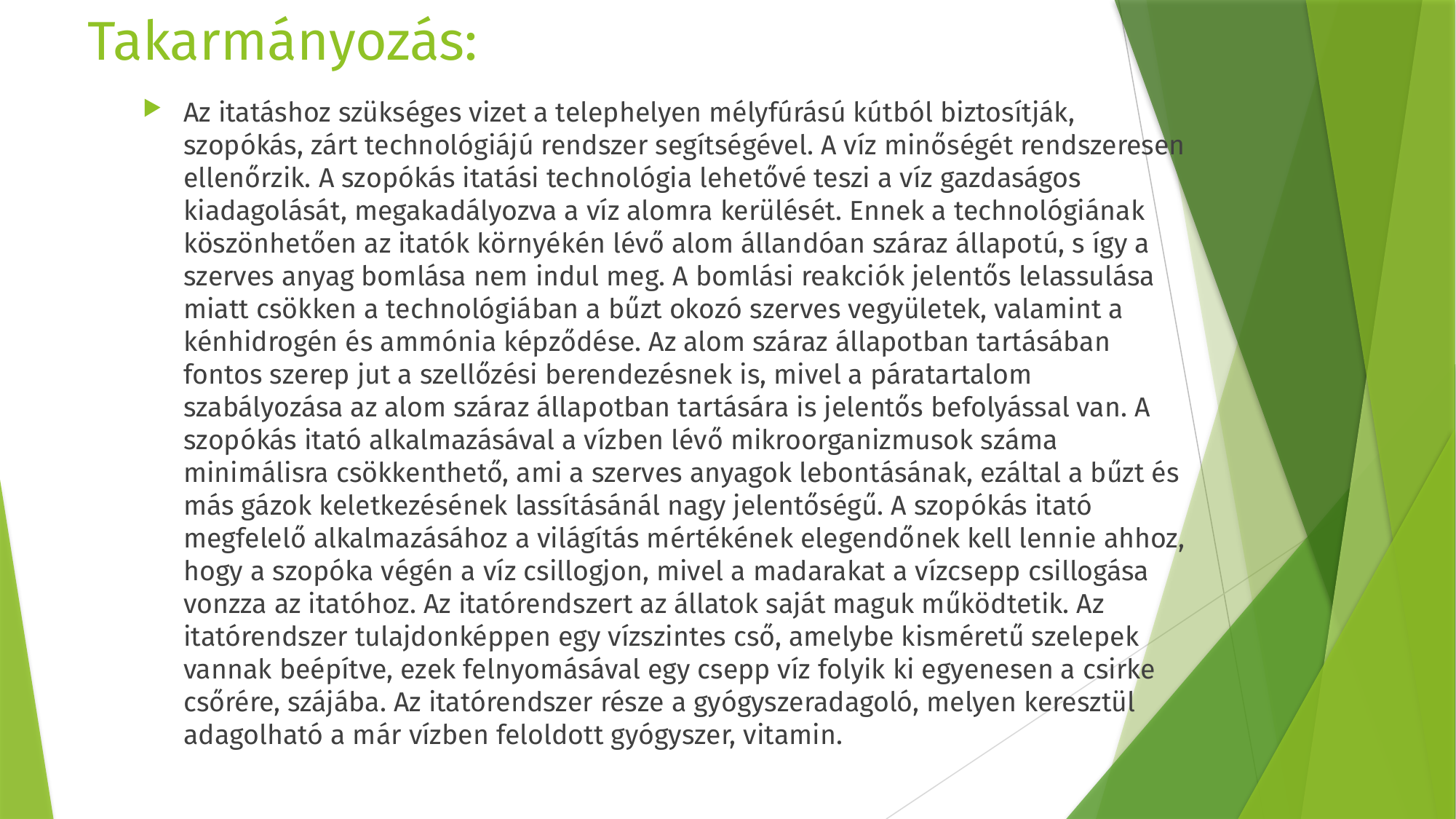

# Takarmányozás:
Az itatáshoz szükséges vizet a telephelyen mélyfúrású kútból biztosítják, szopókás, zárt technológiájú rendszer segítségével. A víz minőségét rendszeresen ellenőrzik. A szopókás itatási technológia lehetővé teszi a víz gazdaságos kiadagolását, megakadályozva a víz alomra kerülését. Ennek a technológiának köszönhetően az itatók környékén lévő alom állandóan száraz állapotú, s így a szerves anyag bomlása nem indul meg. A bomlási reakciók jelentős lelassulása miatt csökken a technológiában a bűzt okozó szerves vegyületek, valamint a kénhidrogén és ammónia képződése. Az alom száraz állapotban tartásában fontos szerep jut a szellőzési berendezésnek is, mivel a páratartalom szabályozása az alom száraz állapotban tartására is jelentős befolyással van. A szopókás itató alkalmazásával a vízben lévő mikroorganizmusok száma minimálisra csökkenthető, ami a szerves anyagok lebontásának, ezáltal a bűzt és más gázok keletkezésének lassításánál nagy jelentőségű. A szopókás itató megfelelő alkalmazásához a világítás mértékének elegendőnek kell lennie ahhoz, hogy a szopóka végén a víz csillogjon, mivel a madarakat a vízcsepp csillogása vonzza az itatóhoz. Az itatórendszert az állatok saját maguk működtetik. Az itatórendszer tulajdonképpen egy vízszintes cső, amelybe kisméretű szelepek vannak beépítve, ezek felnyomásával egy csepp víz folyik ki egyenesen a csirke csőrére, szájába. Az itatórendszer része a gyógyszeradagoló, melyen keresztül adagolható a már vízben feloldott gyógyszer, vitamin.